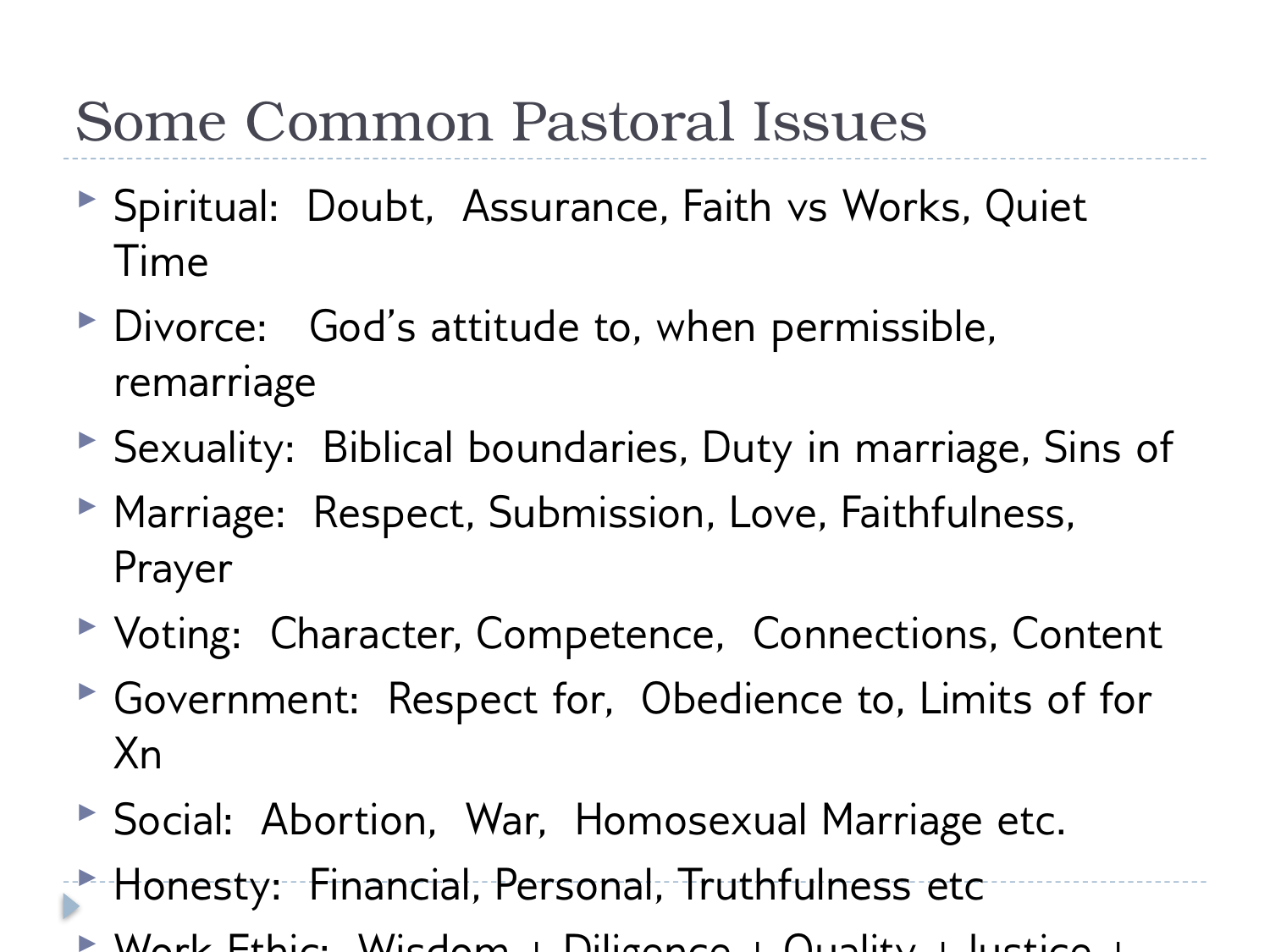

# Some Common Pastoral Issues
Spiritual:  Doubt,  Assurance, Faith vs Works, Quiet Time
Divorce:   God’s attitude to, when permissible, remarriage
Sexuality:  Biblical boundaries, Duty in marriage, Sins of
Marriage:  Respect, Submission, Love, Faithfulness, Prayer
Voting:  Character, Competence,  Connections, Content
Government:  Respect for,  Obedience to, Limits of for Xn
Social:  Abortion,  War,  Homosexual Marriage etc.
Honesty:  Financial, Personal, Truthfulness etc
Work Ethic:  Wisdom + Diligence + Quality + Justice + Right Relationships = Prosperity